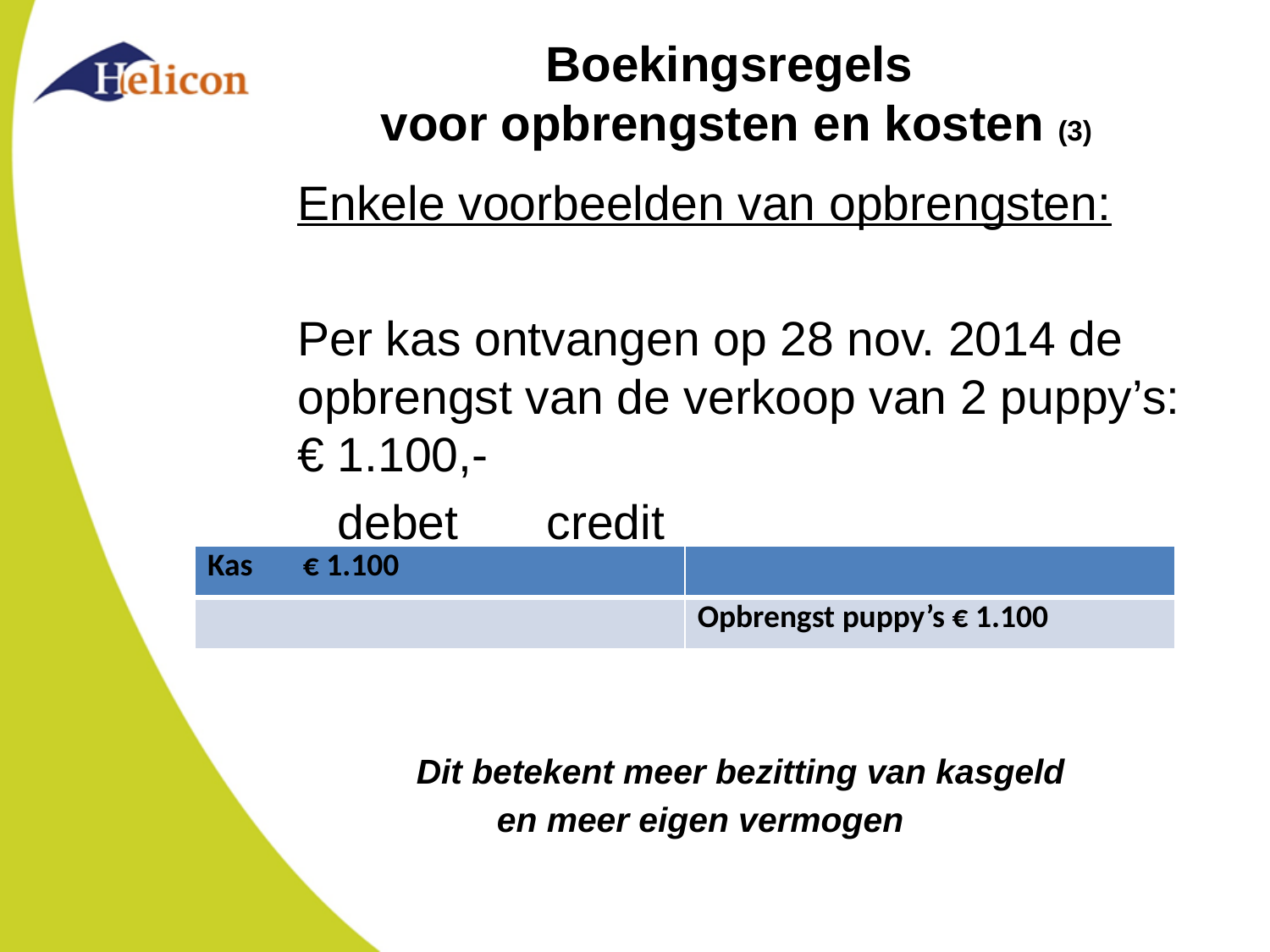

# Boekingsregels voor opbrengsten en kosten (3)
Enkele voorbeelden van opbrengsten:

Per kas ontvangen op 28 nov. 2014 de opbrengst van de verkoop van 2 puppy’s: € 1.100,-
   debet			credit

Dit betekent meer bezitting van kasgeld
en meer eigen vermogen

| Kas € 1.100 |  |
| --- | --- |
|  | Opbrengst puppy’s € 1.100 |